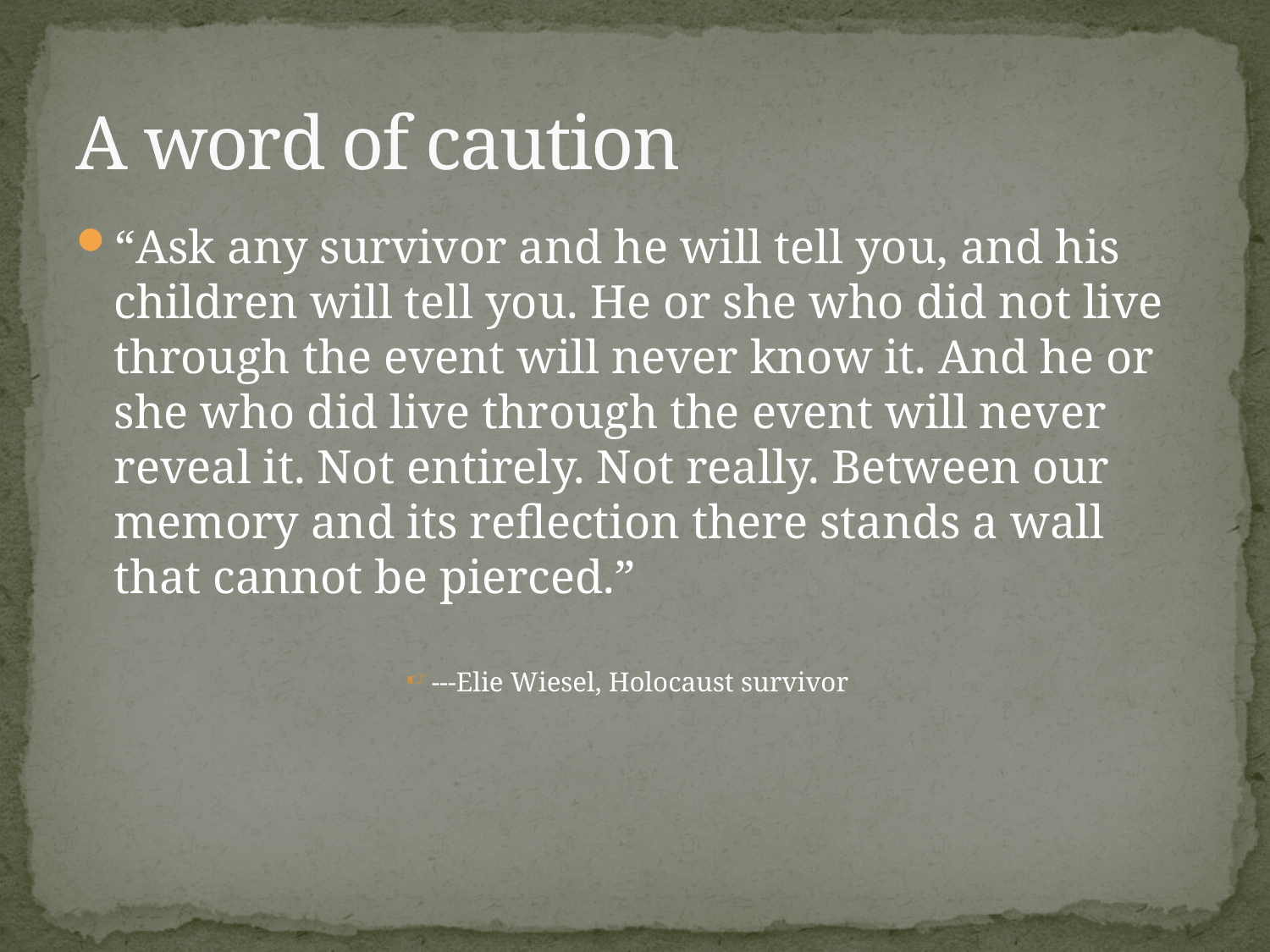

# A word of caution
“Ask any survivor and he will tell you, and his children will tell you. He or she who did not live through the event will never know it. And he or she who did live through the event will never reveal it. Not entirely. Not really. Between our memory and its reflection there stands a wall that cannot be pierced.”

---Elie Wiesel, Holocaust survivor